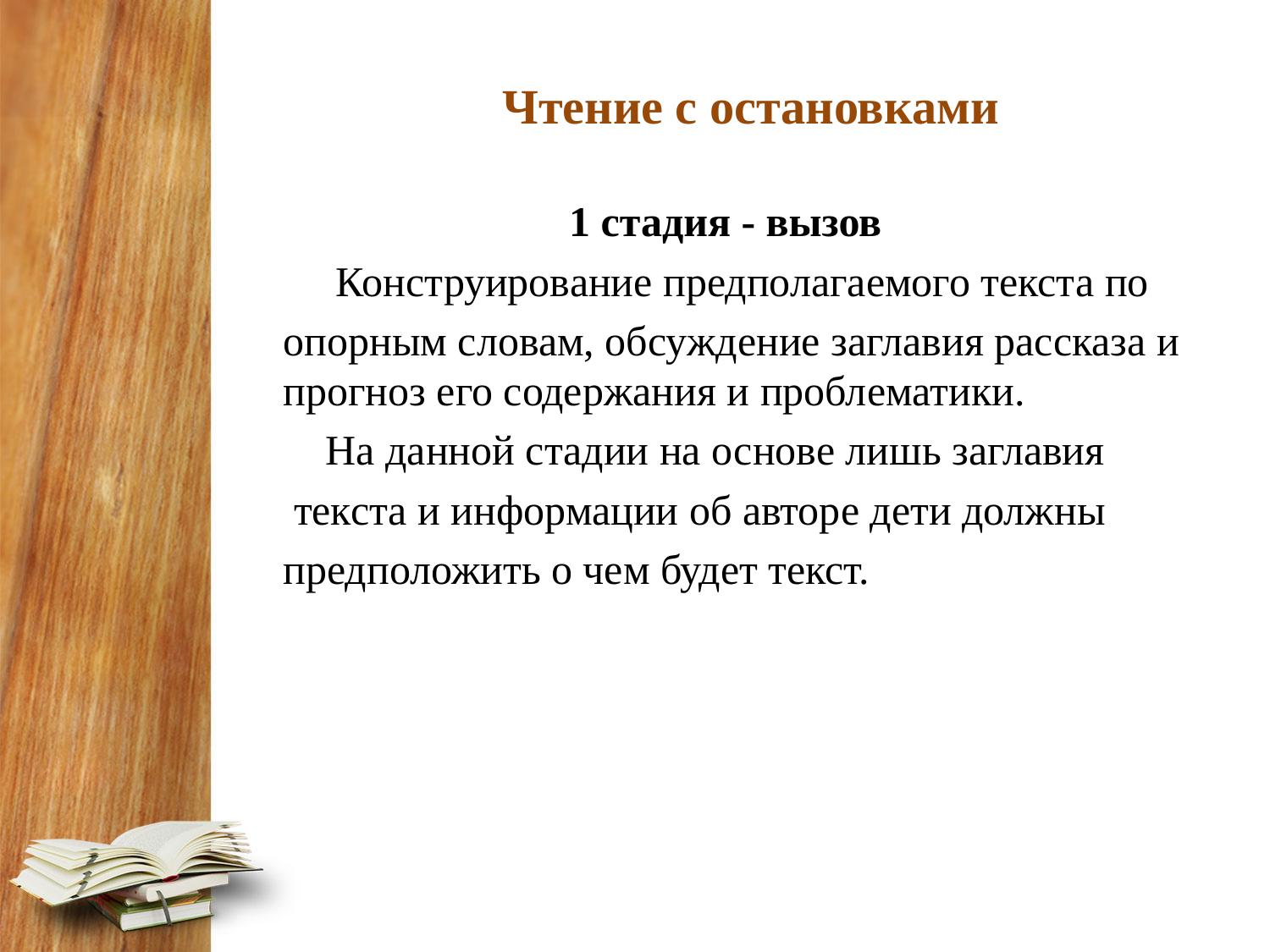

Чтение с остановками
                           1 стадия - вызов
     Конструирование предполагаемого текста по
опорным словам, обсуждение заглавия рассказа и прогноз его содержания и проблематики.
    На данной стадии на основе лишь заглавия
 текста и информации об авторе дети должны
предположить о чем будет текст.